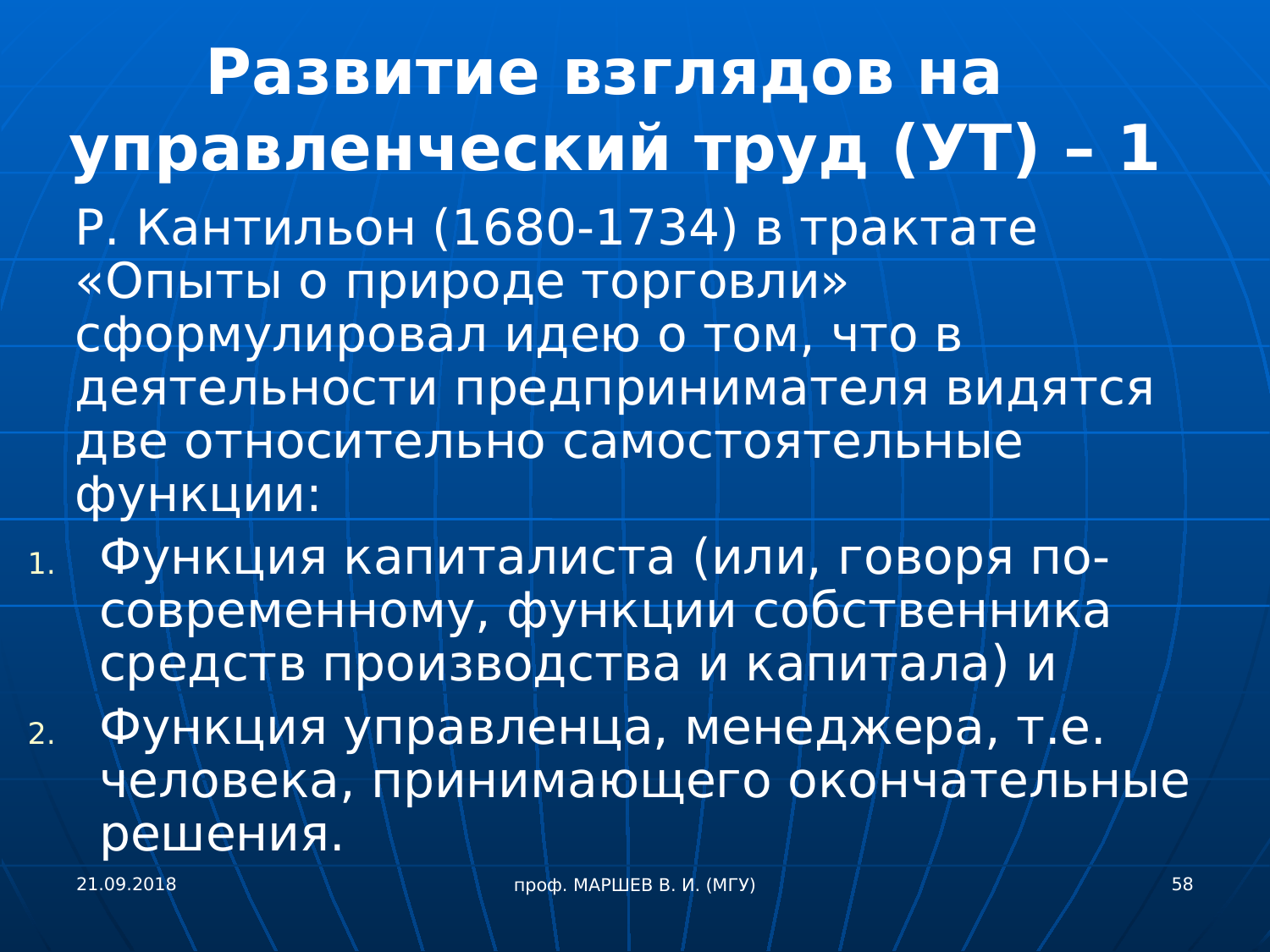

# Развитие взглядов на  управленческий труд (УТ) – 1
   Р. Кантильон (1680-1734) в трактате «Опыты о природе торговли» сформулировал идею о том, что в деятельности предпринимателя видятся две относительно самостоятельные функции:
Функция капиталиста (или, говоря по-современному, функции собственника средств производства и капитала) и
Функция управленца, менеджера, т.е. человека, принимающего окончательные решения.
21.09.2018
58
проф. МАРШЕВ В. И. (МГУ)